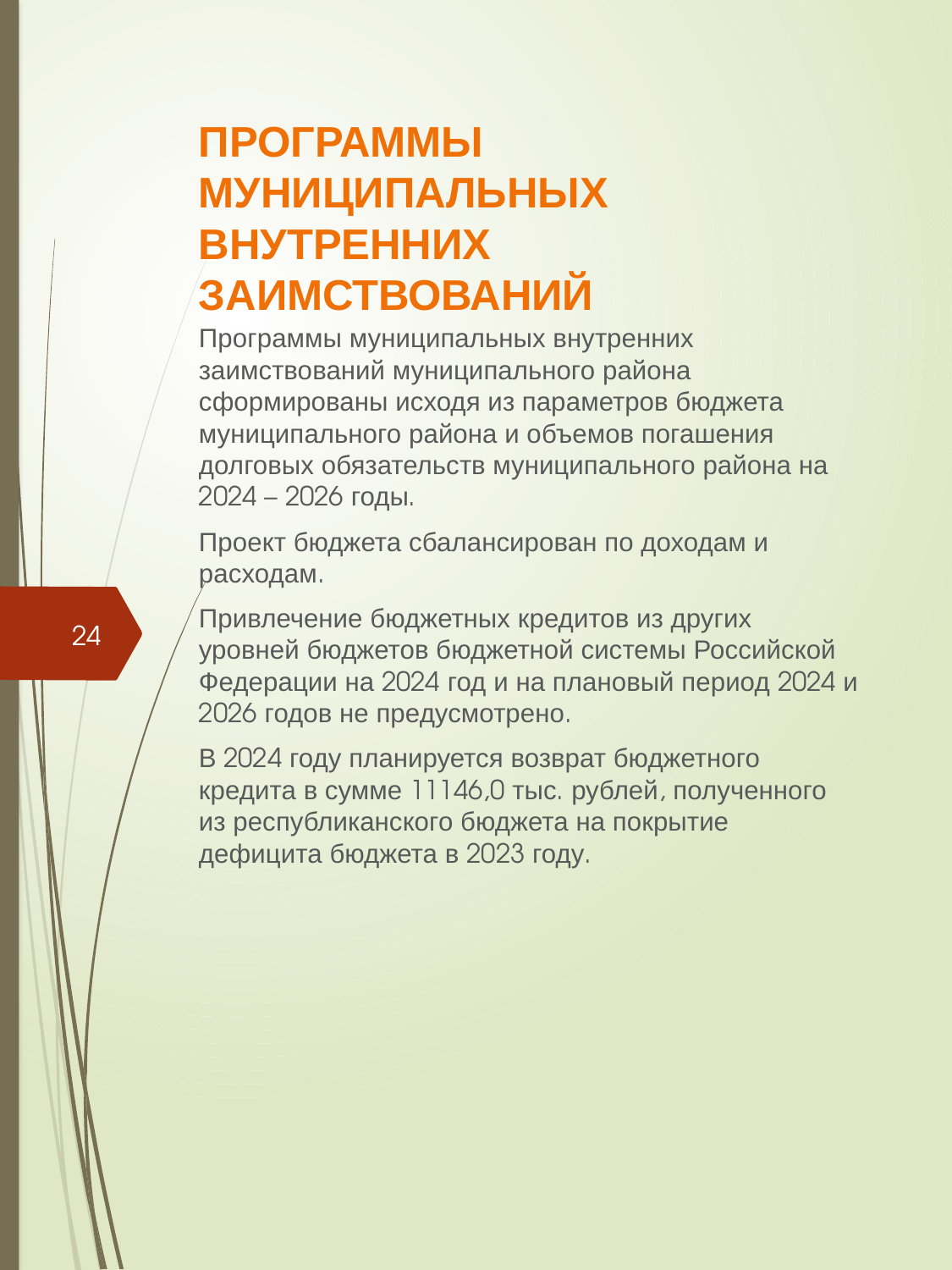

# ПРОГРАММЫ МУНИЦИПАЛЬНЫХ ВНУТРЕННИХ ЗАИМСТВОВАНИЙ
Программы муниципальных внутренних заимствований муниципального района сформированы исходя из параметров бюджета муниципального района и объемов погашения долговых обязательств муниципального района на 2024 – 2026 годы.
Проект бюджета сбалансирован по доходам и расходам.
Привлечение бюджетных кредитов из других уровней бюджетов бюджетной системы Российской Федерации на 2024 год и на плановый период 2024 и 2026 годов не предусмотрено.
В 2024 году планируется возврат бюджетного кредита в сумме 11146,0 тыс. рублей, полученного из республиканского бюджета на покрытие дефицита бюджета в 2023 году.

24